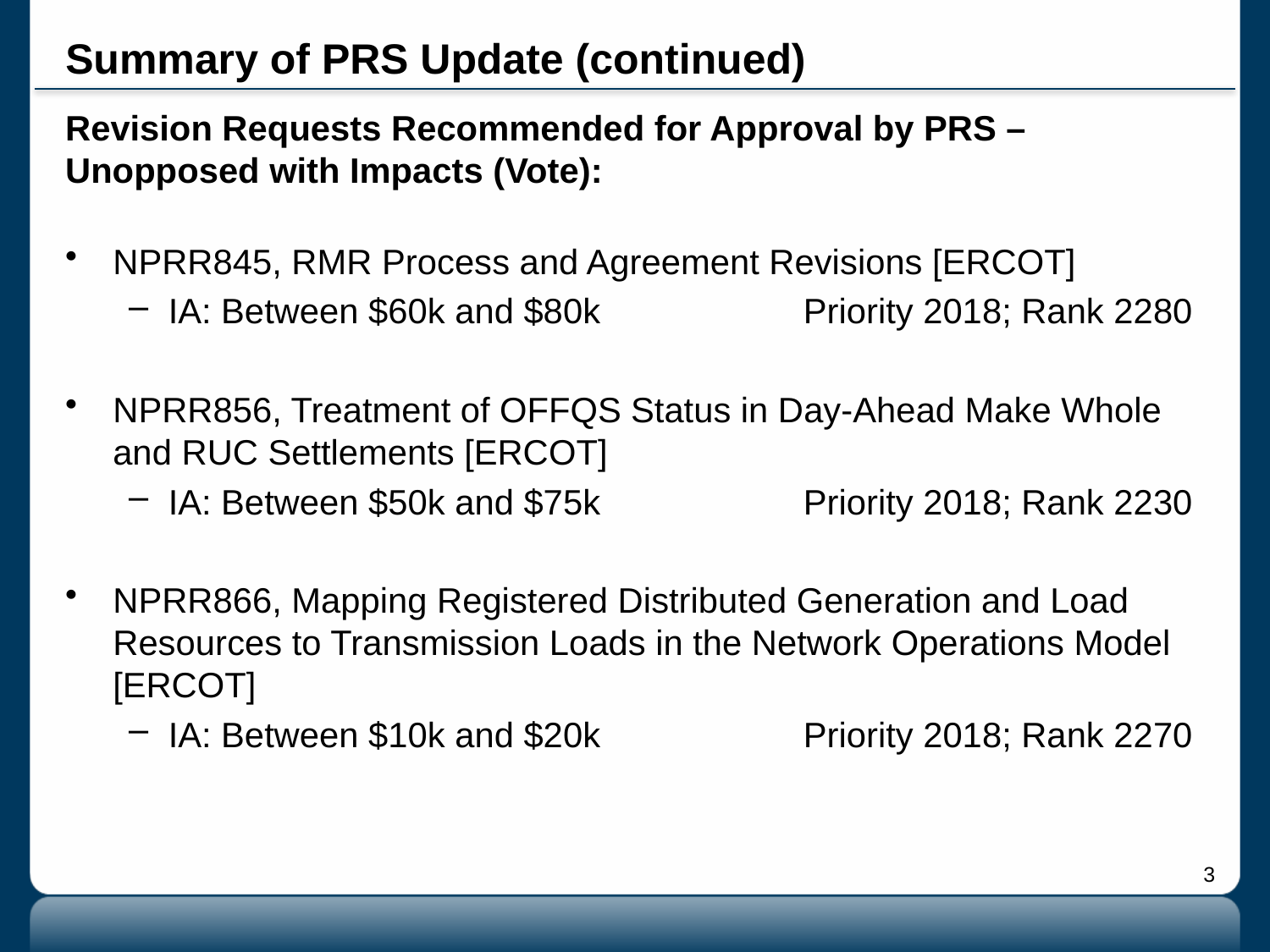

# Summary of PRS Update (continued)
Revision Requests Recommended for Approval by PRS – Unopposed with Impacts (Vote):

NPRR845, RMR Process and Agreement Revisions [ERCOT]
IA: Between $60k and $80k		Priority 2018; Rank 2280

NPRR856, Treatment of OFFQS Status in Day-Ahead Make Whole and RUC Settlements [ERCOT]
IA: Between $50k and $75k		Priority 2018; Rank 2230

NPRR866, Mapping Registered Distributed Generation and Load Resources to Transmission Loads in the Network Operations Model [ERCOT]
IA: Between $10k and $20k		Priority 2018; Rank 2270